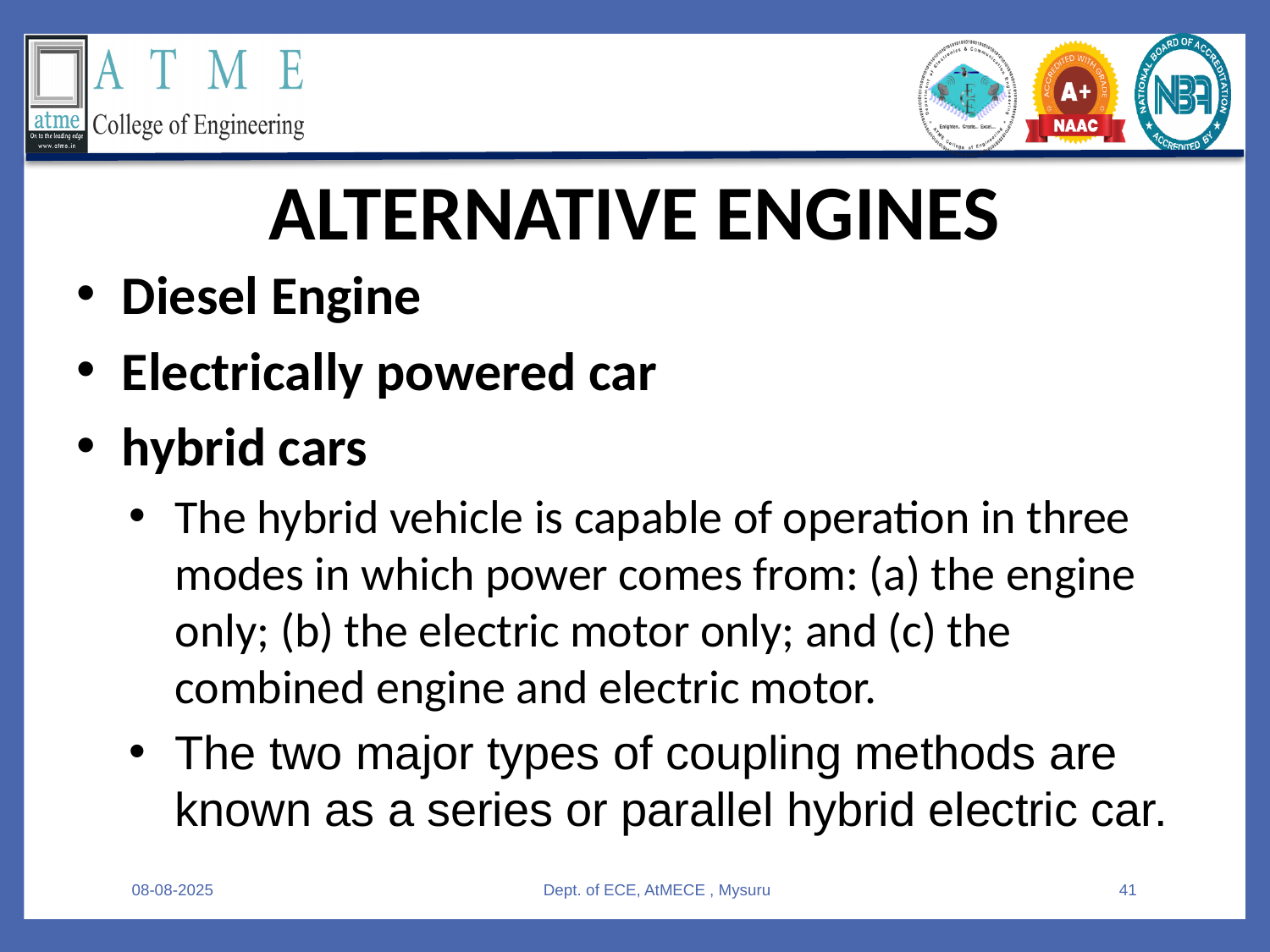

ALTERNATIVE ENGINES
Diesel Engine
Electrically powered car
hybrid cars
The hybrid vehicle is capable of operation in three modes in which power comes from: (a) the engine only; (b) the electric motor only; and (c) the combined engine and electric motor.
The two major types of coupling methods are known as a series or parallel hybrid electric car.
08-08-2025
Dept. of ECE, AtMECE , Mysuru
41